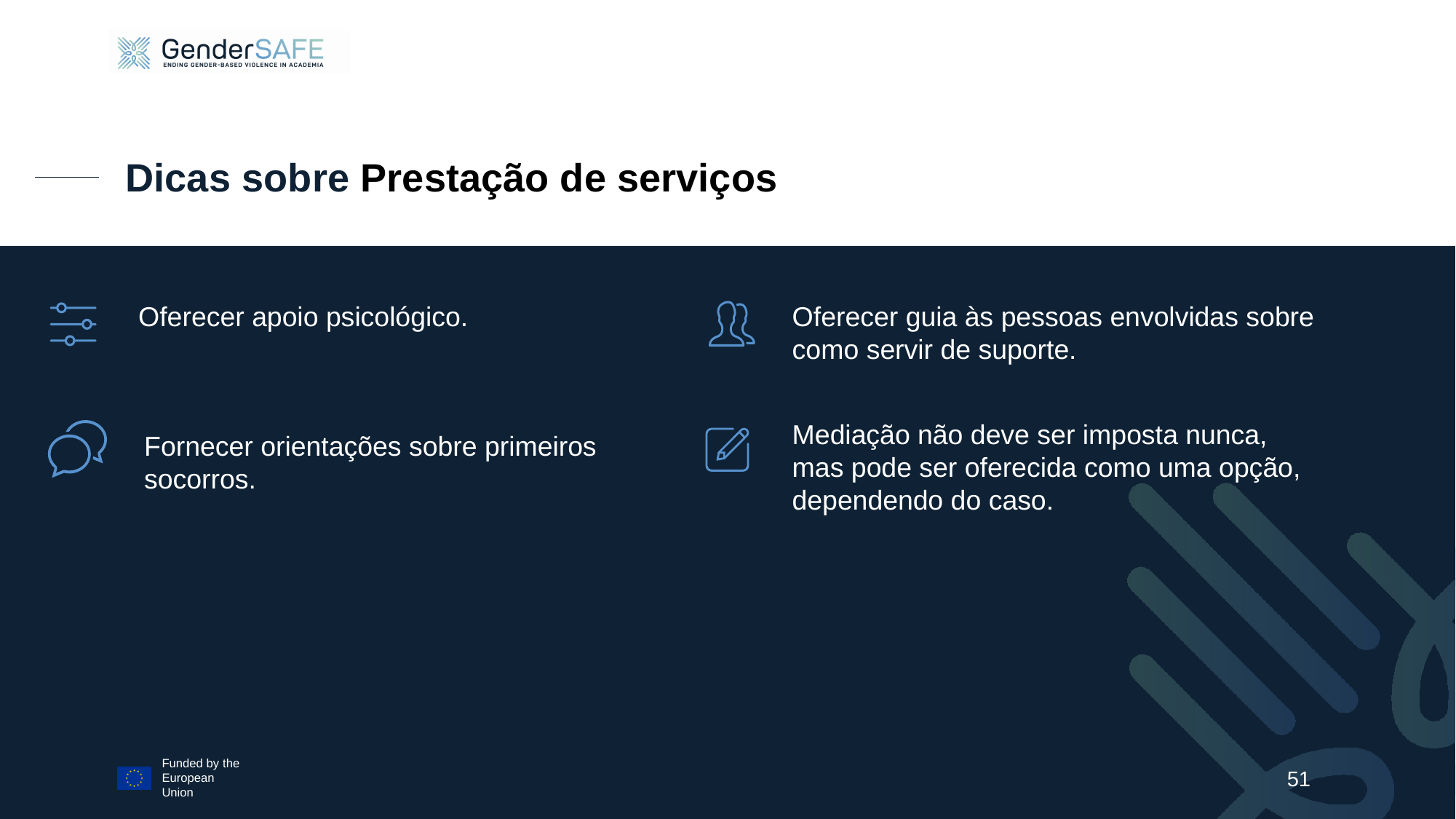

# Dicas sobre Prestação de serviços

Oferecer apoio psicológico.
Oferecer guia às pessoas envolvidas sobre como servir de suporte.

Mediação não deve ser imposta nunca, mas pode ser oferecida como uma opção, dependendo do caso.

Fornecer orientações sobre primeiros socorros.